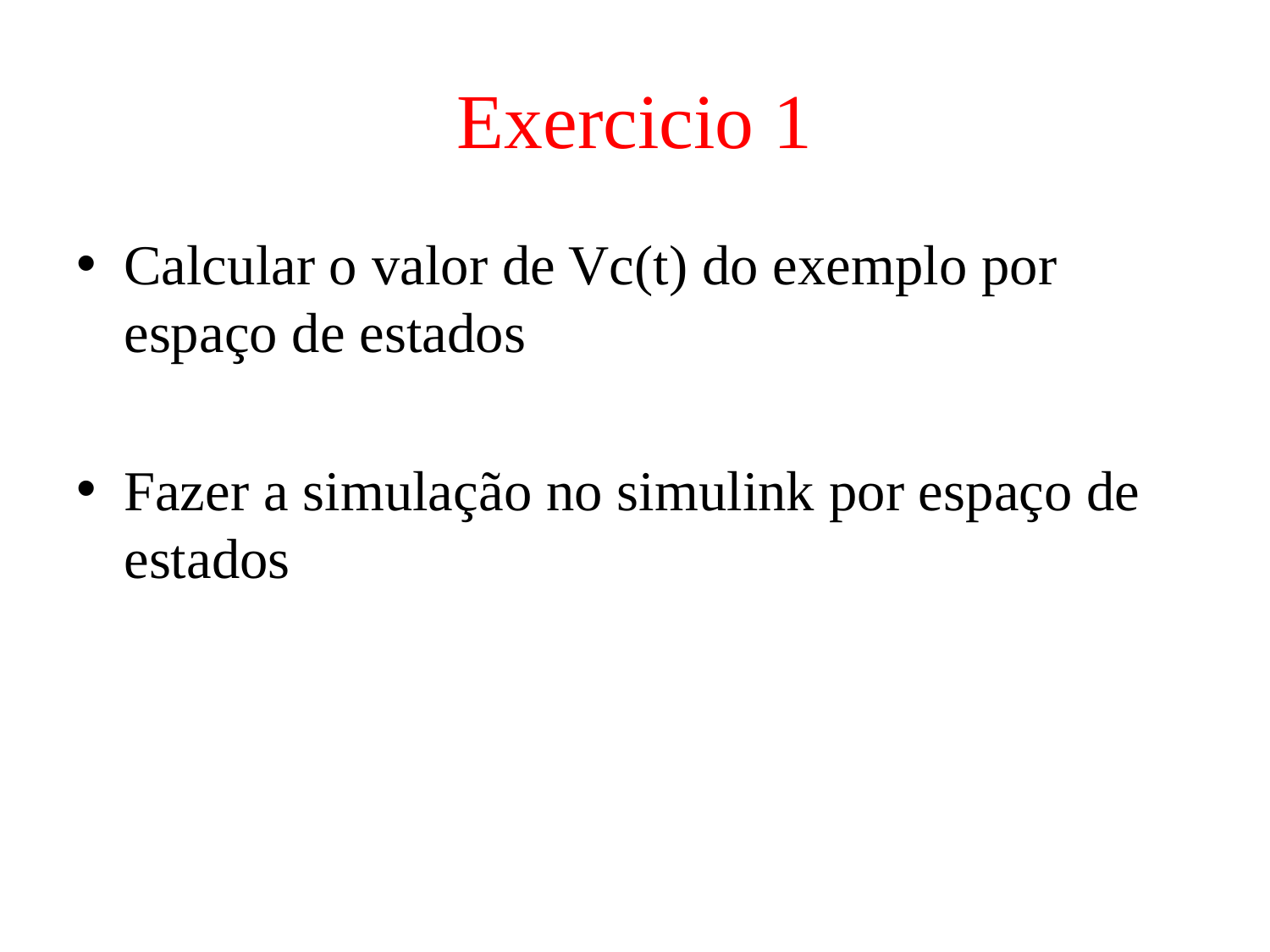

# Exercicio 1
Calcular o valor de Vc(t) do exemplo por espaço de estados

Fazer a simulação no simulink por espaço de estados